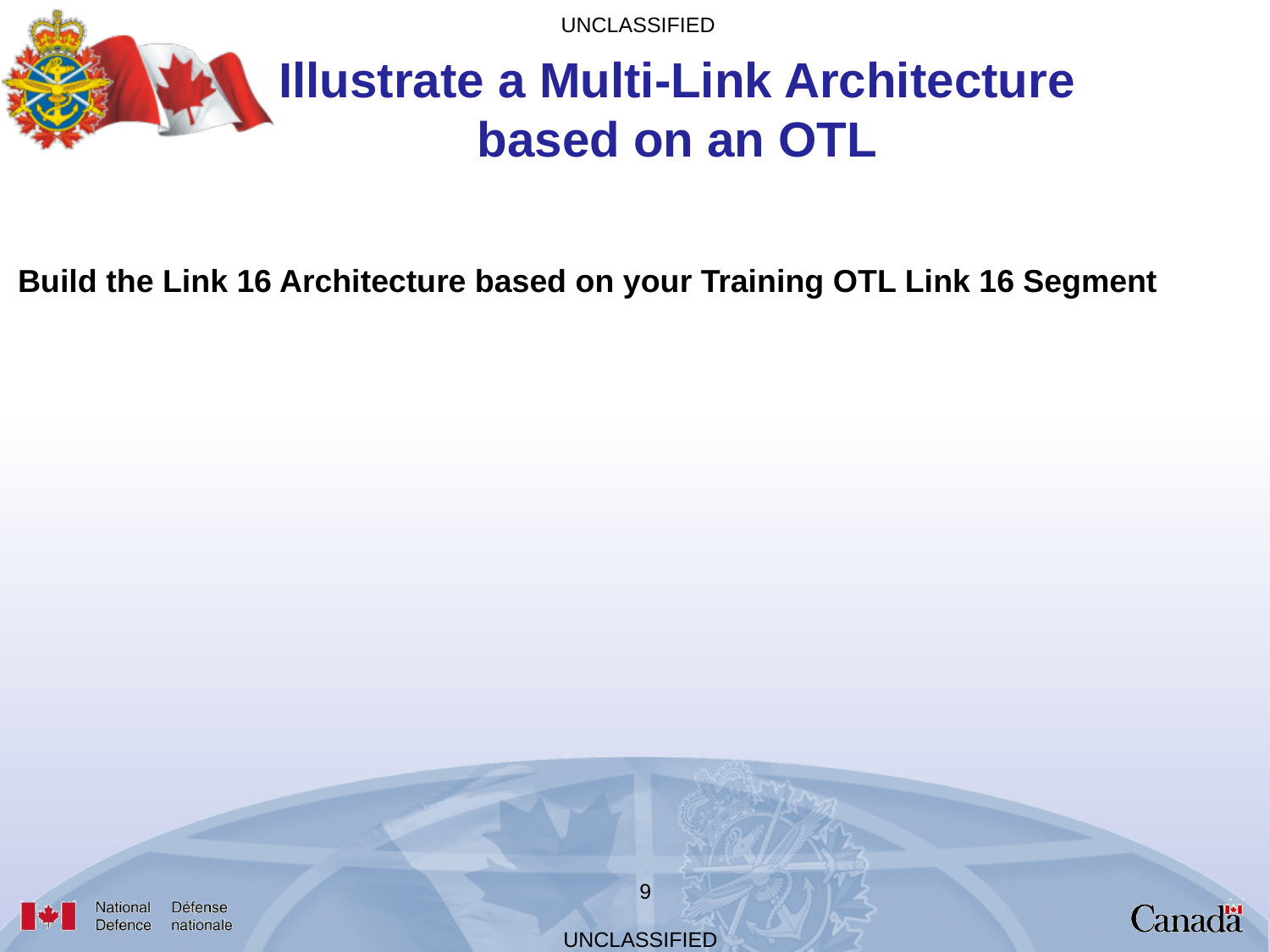

Illustrate a Multi-Link Architecture based on an OTL
Build the Link 16 Architecture based on your Training OTL Link 16 Segment